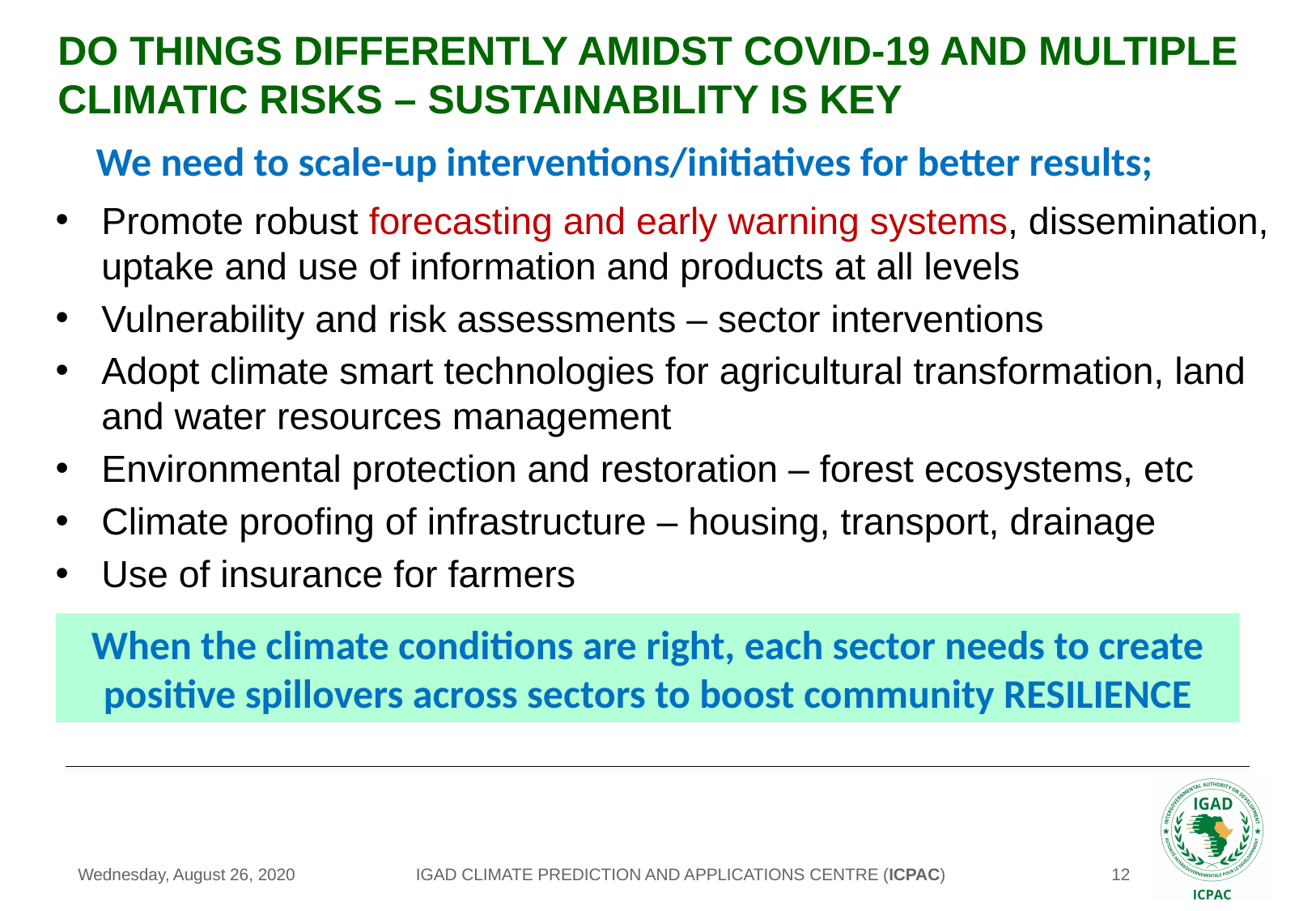

# DO THINGS DIFFERENTLY AMIDST COVID-19 AND MULTIPLE CLIMATIC RISKS – SUSTAINABILITY IS KEY
We need to scale-up interventions/initiatives for better results;
Promote robust forecasting and early warning systems, dissemination, uptake and use of information and products at all levels
Vulnerability and risk assessments – sector interventions
Adopt climate smart technologies for agricultural transformation, land and water resources management
Environmental protection and restoration – forest ecosystems, etc
Climate proofing of infrastructure – housing, transport, drainage
Use of insurance for farmers
When the climate conditions are right, each sector needs to create positive spillovers across sectors to boost community RESILIENCE
IGAD CLIMATE PREDICTION AND APPLICATIONS CENTRE (ICPAC)
Wednesday, August 26, 2020
12